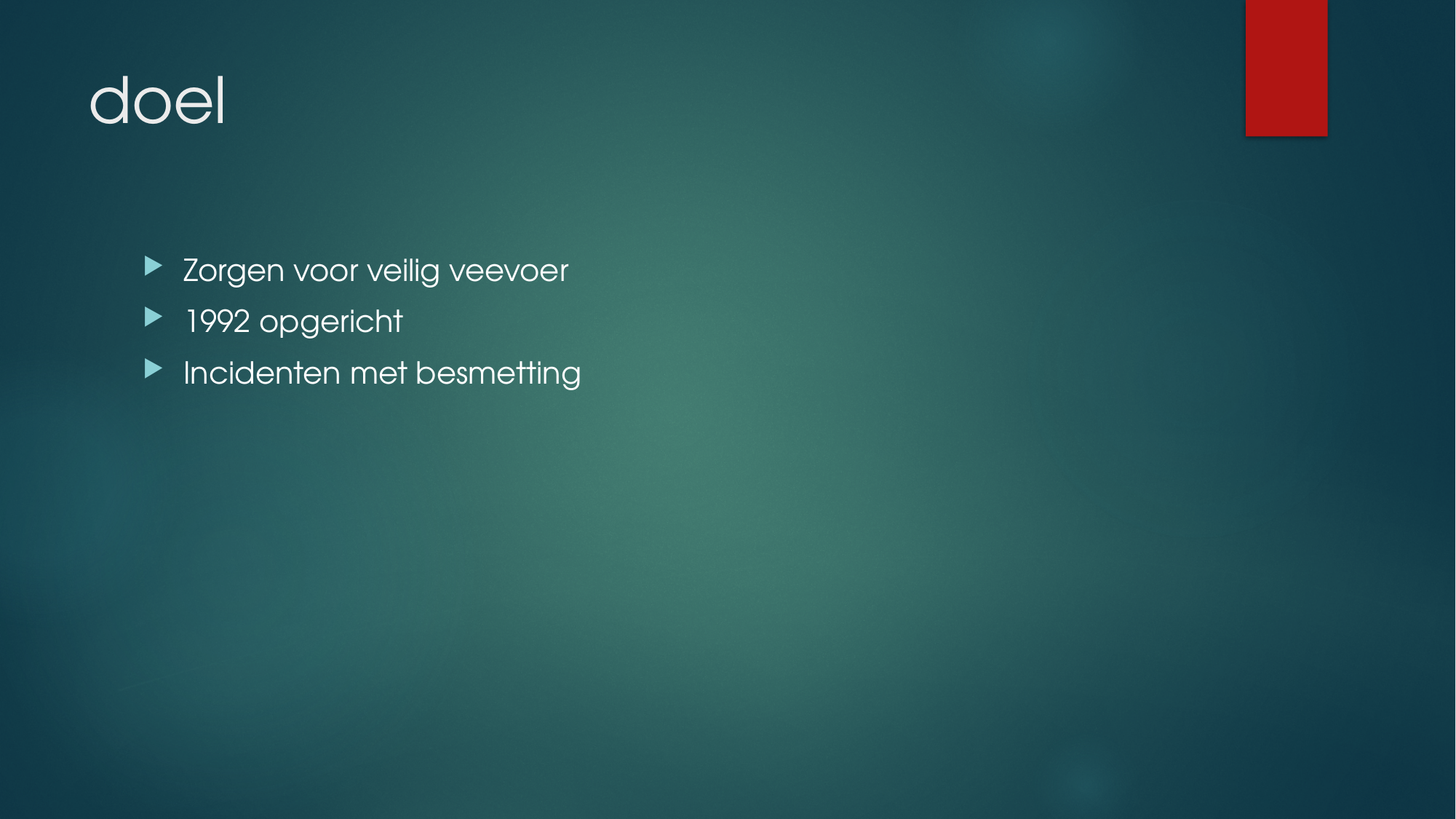

# doel
Zorgen voor veilig veevoer
1992 opgericht
Incidenten met besmetting